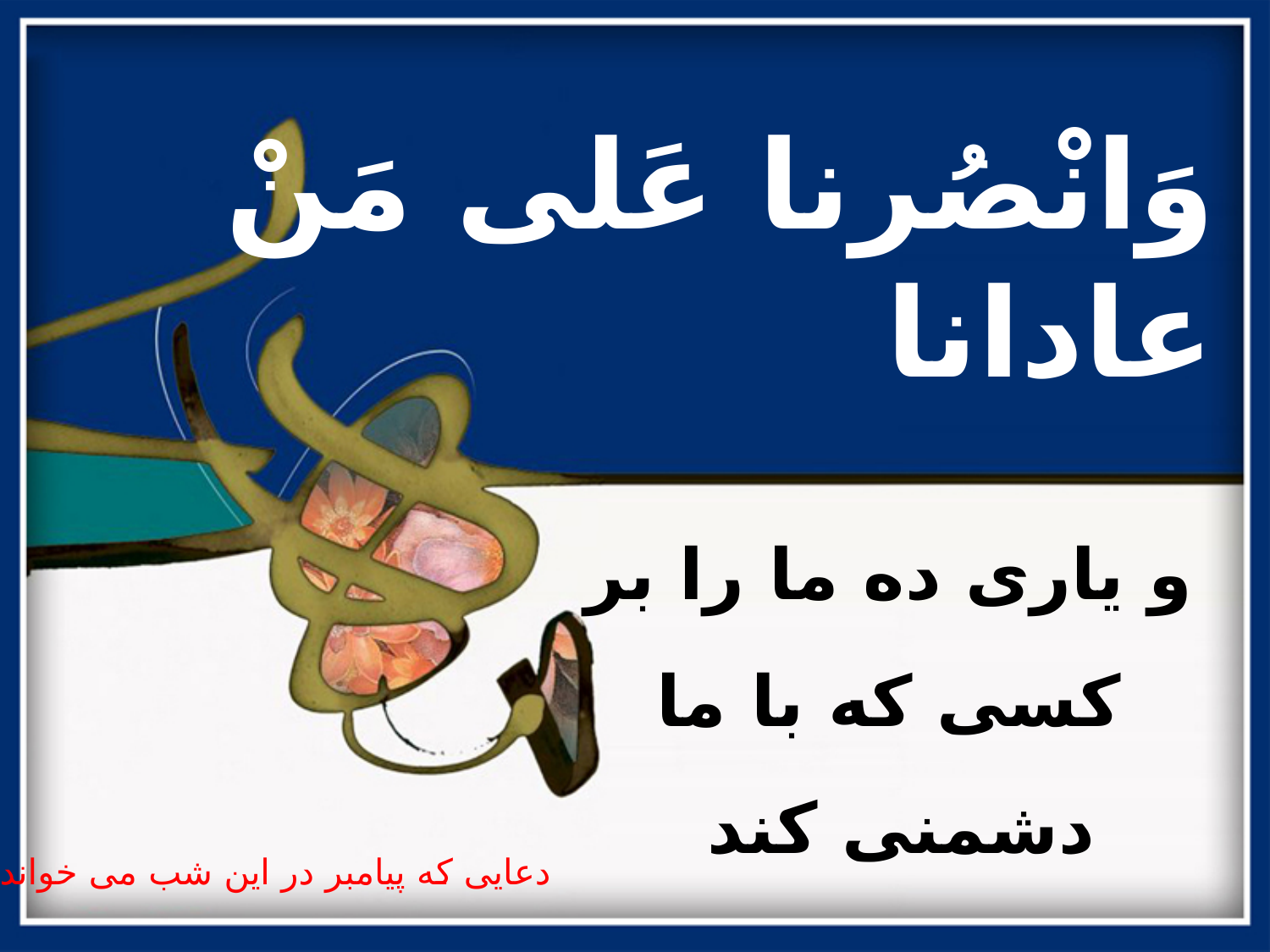

وَانْصُرنا عَلى مَنْ عادانا
و يارى ده ما را بر كسى كه با ما دشمنى كند